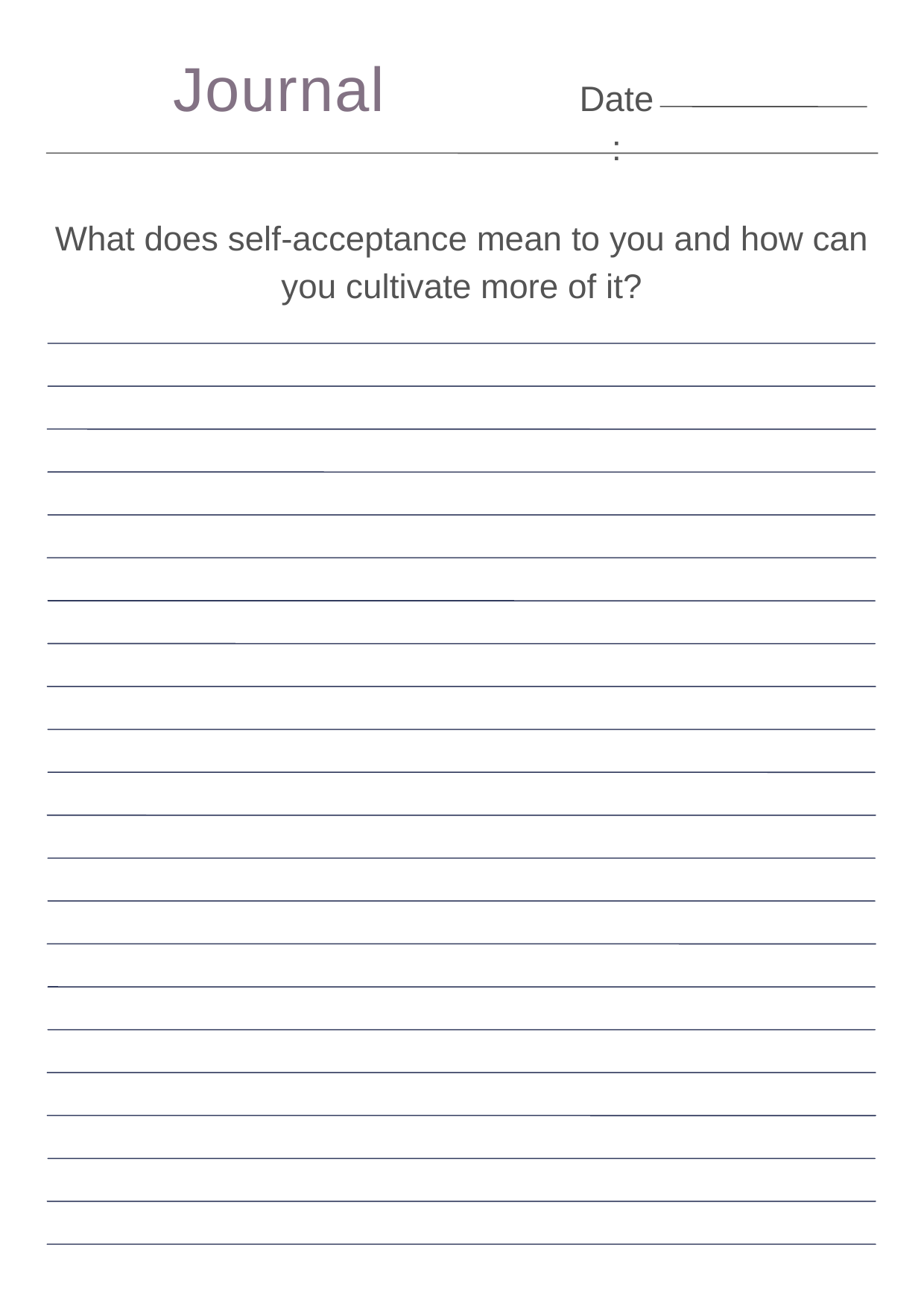

Journal
Date:

What does self-acceptance mean to you and how can you cultivate more of it?